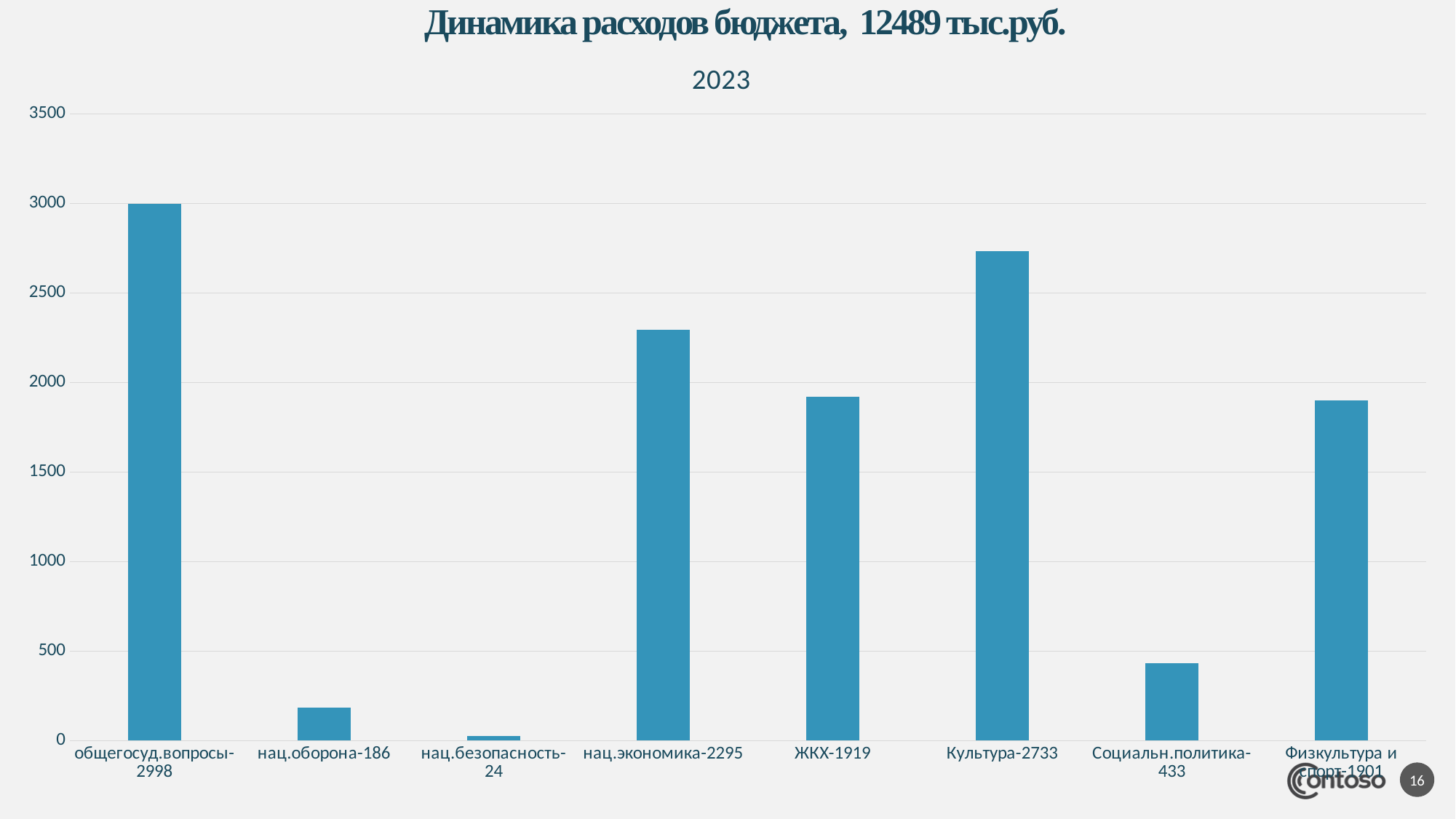

# Динамика расходов бюджета,  12489 тыс.руб.

### Chart:

| Category | 2023 |
|---|---|
| общегосуд.вопросы-2998 | 2998.0 |
| нац.оборона-186 | 186.0 |
| нац.безопасность-24 | 24.0 |
| нац.экономика-2295 | 2295.0 |
| ЖКХ-1919 | 1919.0 |
| Культура-2733 | 2733.0 |
| Социальн.политика-433 | 433.0 |
| Физкультура и спорт-1901 | 1901.0 |
16